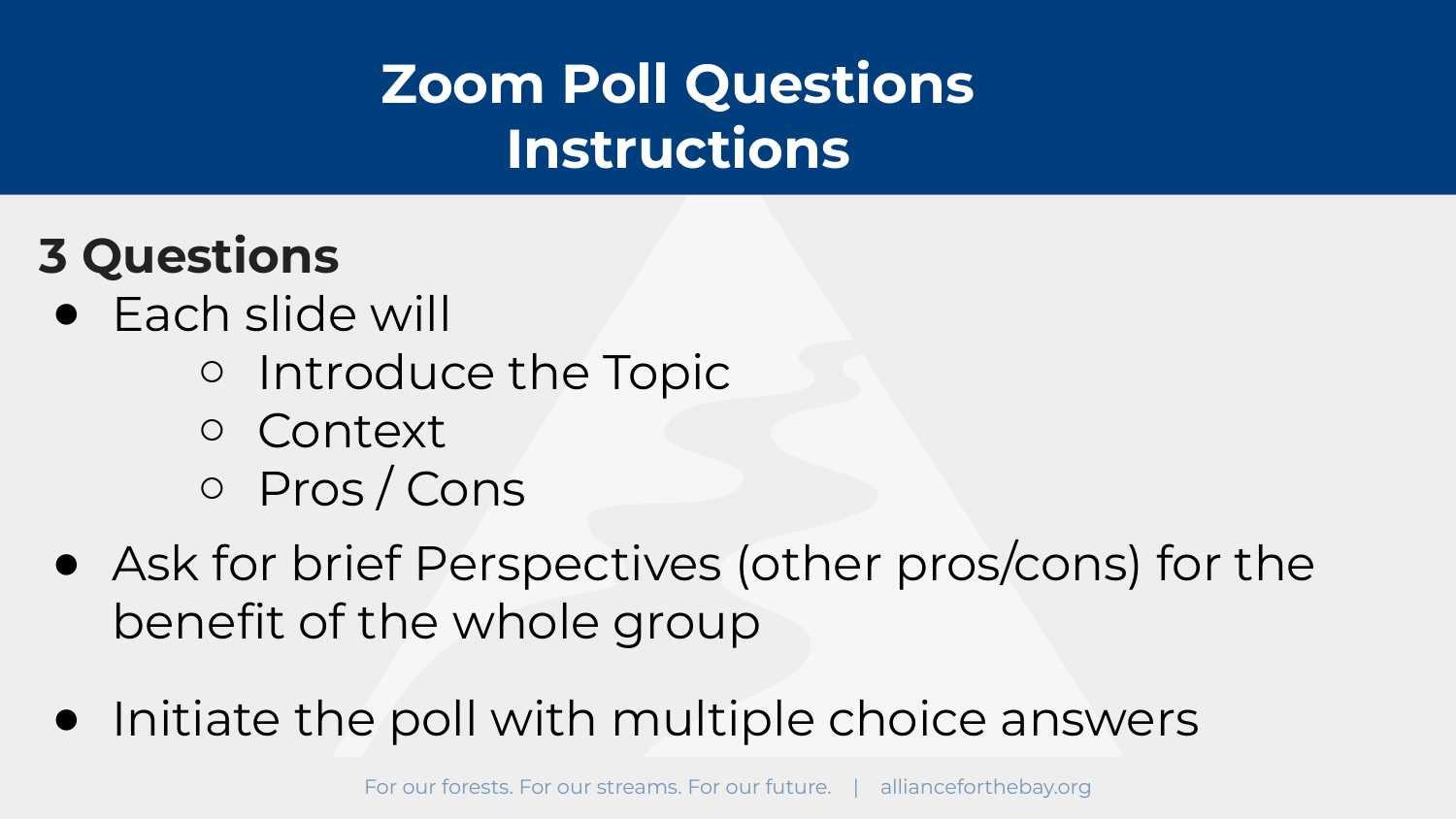

Zoom Poll Questions
Instructions
3 Questions
Each slide will
Introduce the Topic
Context
Pros / Cons

Ask for brief Perspectives (other pros/cons) for the benefit of the whole group

Initiate the poll with multiple choice answers